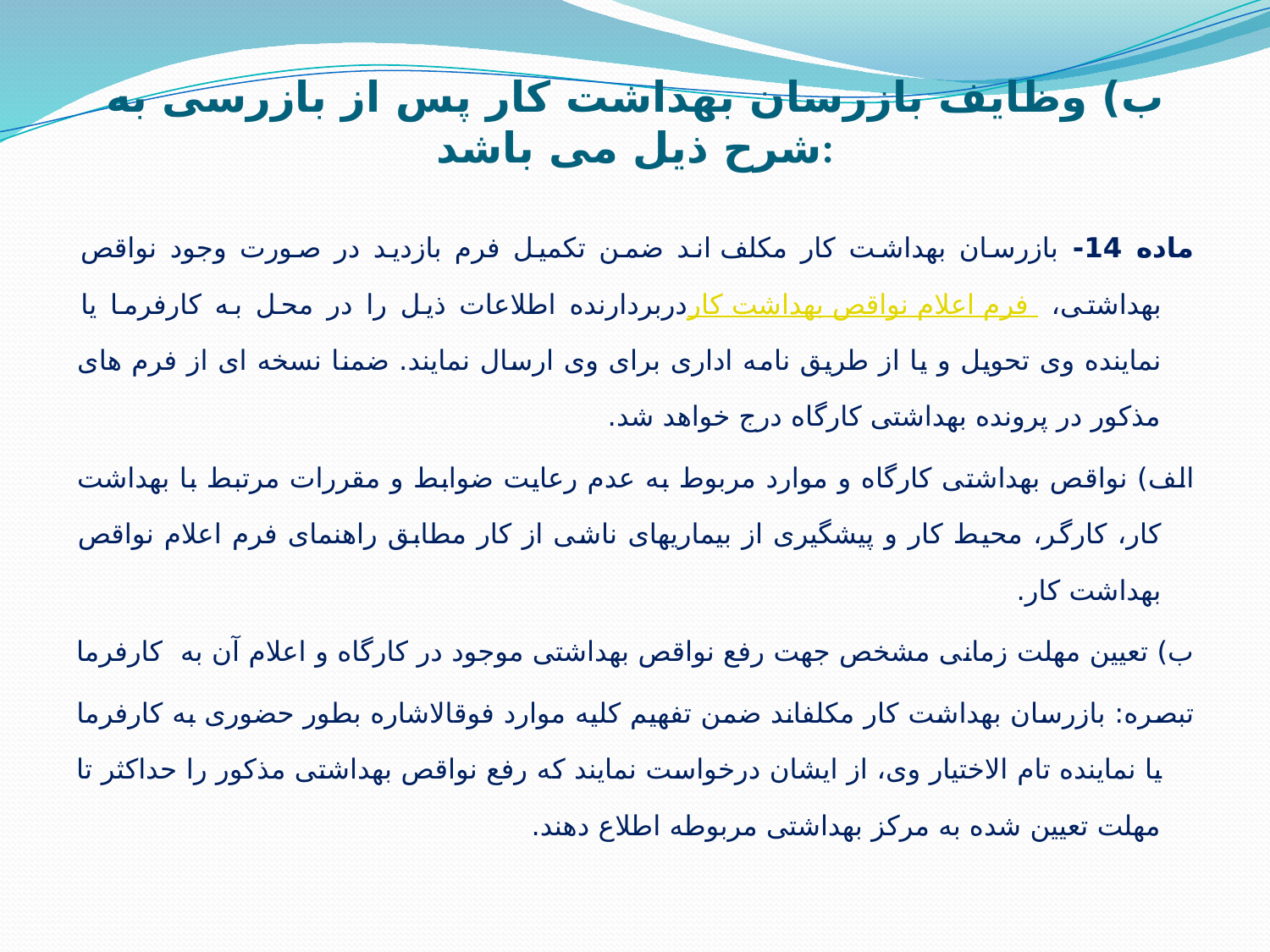

# ب) وظایف بازرسان بهداشت کار پس از بازرسی به شرح ذیل می باشد:
ماده 14- بازرسان بهداشت کار مکلف.اند ضمن تکمیل فرم بازدید در صورت وجود نواقص بهداشتی، فرم اعلام نواقص بهداشت کار دربردارنده اطلاعات ذیل را در محل به کارفرما یا نماینده وی تحویل و یا از طریق نامه اداری برای وی ارسال نمایند. ضمنا نسخه ای از فرم های مذکور در پرونده بهداشتی کارگاه درج خواهد شد.
الف) نواقص بهداشتی کارگاه و موارد مربوط به عدم رعایت ضوابط و مقررات مرتبط با بهداشت کار، کارگر، محیط کار و پیشگیری از بیماریهای ناشی از کار مطابق راهنمای فرم اعلام نواقص بهداشت کار.
ب) تعیین مهلت زمانی مشخص جهت رفع نواقص بهداشتی موجود در کارگاه و اعلام آن به  کارفرما
تبصره: بازرسان بهداشت کار مکلف­اند ضمن تفهیم کلیه موارد فوق­الاشاره بطور حضوری به کارفرما یا نماینده تام ­الاختیار وی، از ایشان درخواست نمایند که رفع نواقص بهداشتی مذکور را حداکثر تا مهلت تعیین شده به مرکز بهداشتی مربوطه اطلاع دهند.